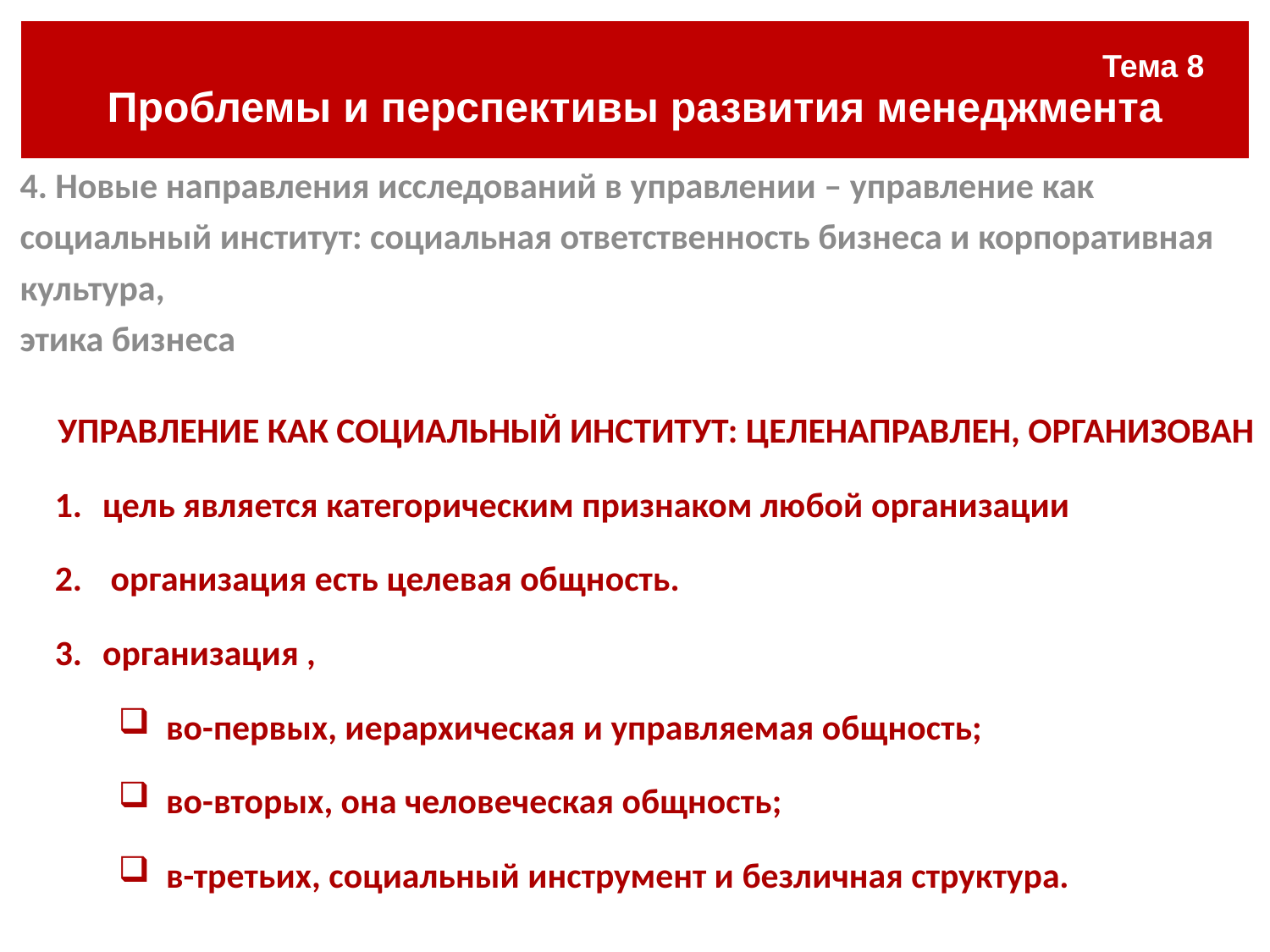

| Тема 8 Проблемы и перспективы развития менеджмента |
| --- |
#
4. Новые направления исследований в управлении – управление как социальный институт: социальная ответственность бизнеса и корпоративная культура,
этика бизнеса

УПРАВЛЕНИЕ КАК СОЦИАЛЬНЫЙ ИНСТИТУТ: ЦЕЛЕНАПРАВЛЕН, ОРГАНИЗОВАН
цель является категорическим признаком любой организации
 организация есть целевая общность.
организация ,
во-первых, иерархическая и управляемая общность;
во-вторых, она человеческая общность;
в-третьих, социальный инструмент и безличная структура.